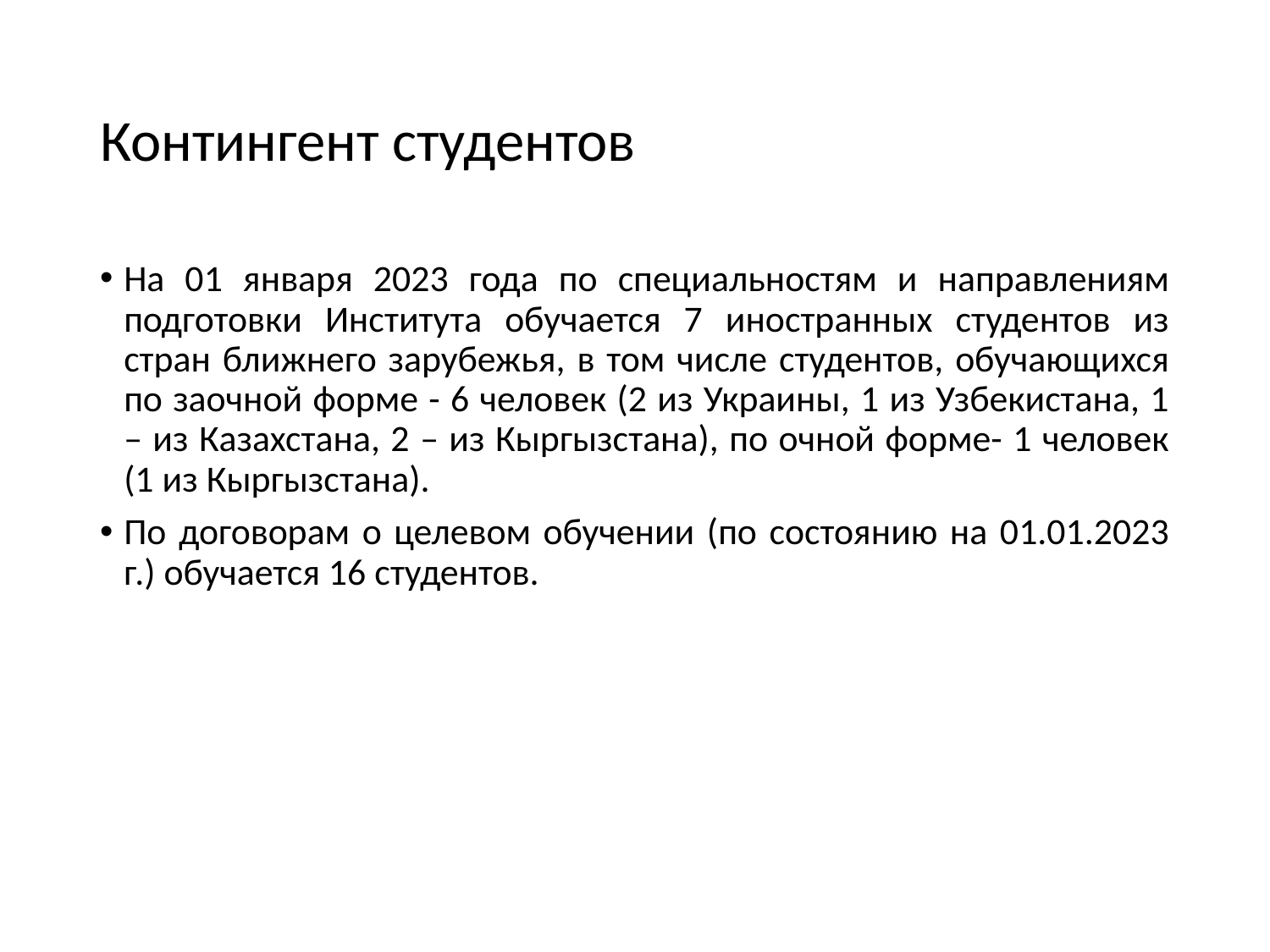

# Контингент студентов
На 01 января 2023 года по специальностям и направлениям подготовки Института обучается 7 иностранных студентов из стран ближнего зарубежья, в том числе студентов, обучающихся по заочной форме - 6 человек (2 из Украины, 1 из Узбекистана, 1 – из Казахстана, 2 – из Кыргызстана), по очной форме- 1 человек (1 из Кыргызстана).
По договорам о целевом обучении (по состоянию на 01.01.2023 г.) обучается 16 студентов.